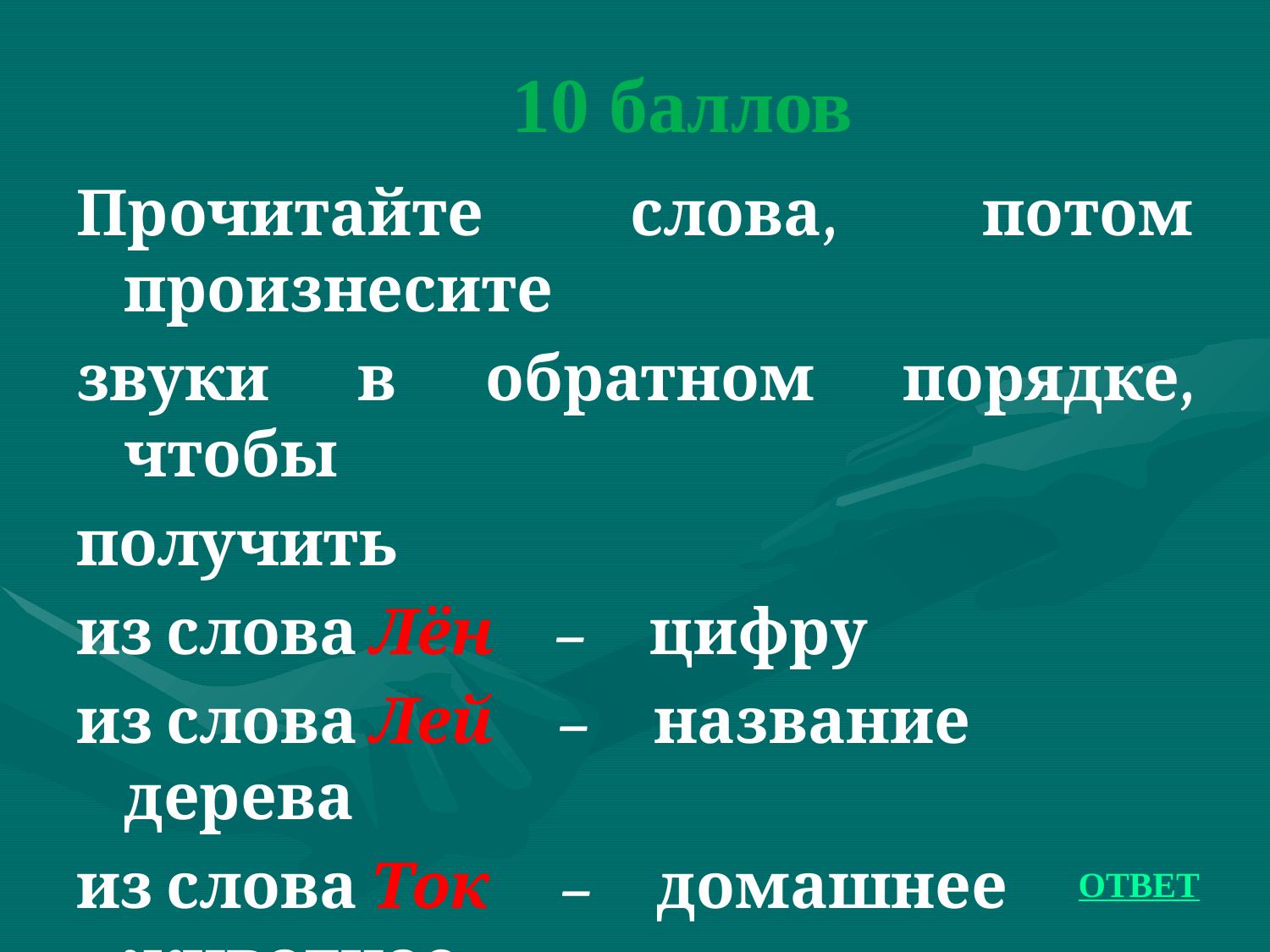

# 10 баллов
Прочитайте слова, потом произнесите
звуки в обратном порядке, чтобы
получить
из слова Лён     –     цифру
из слова Лей     –     название дерева
из слова Ток      –     домашнее животное
из слова Шёл    –     неправду
ОТВЕТ